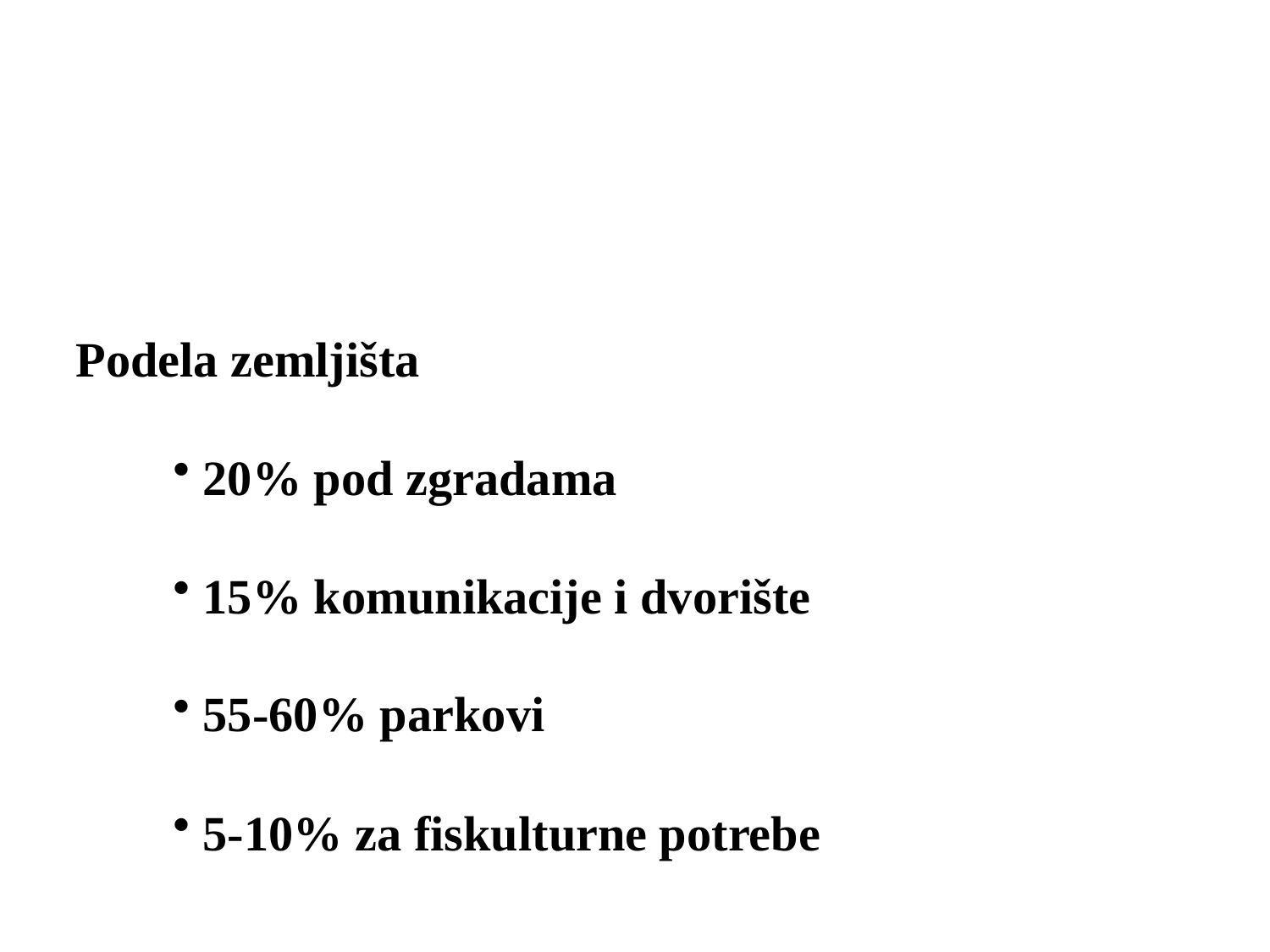

Podela zemljišta

20% pod zgradama

15% komunikacije i dvorište

55-60% parkovi

5-10% za fiskulturne potrebe